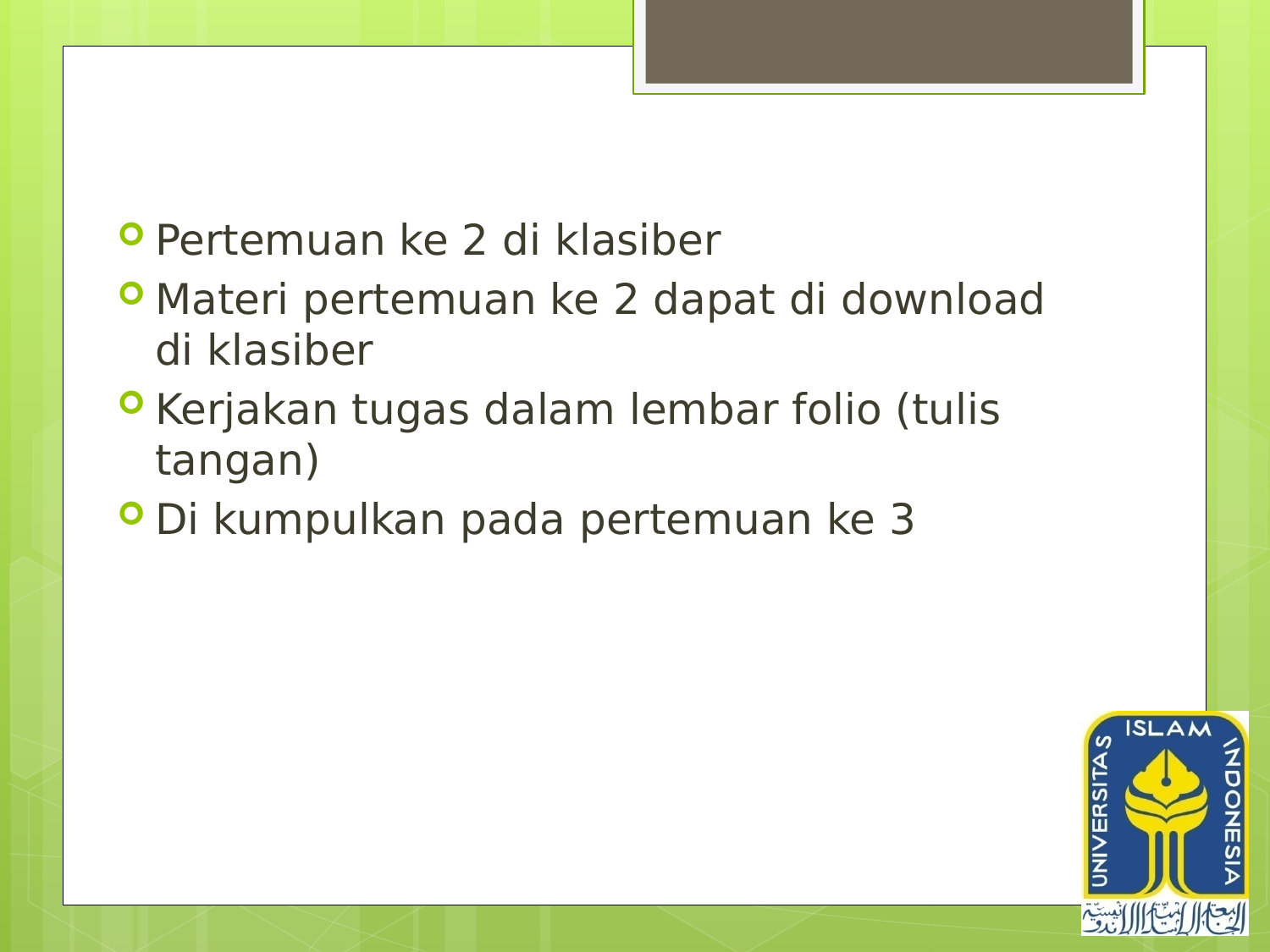

#
Pertemuan ke 2 di klasiber
Materi pertemuan ke 2 dapat di download di klasiber
Kerjakan tugas dalam lembar folio (tulis tangan)
Di kumpulkan pada pertemuan ke 3